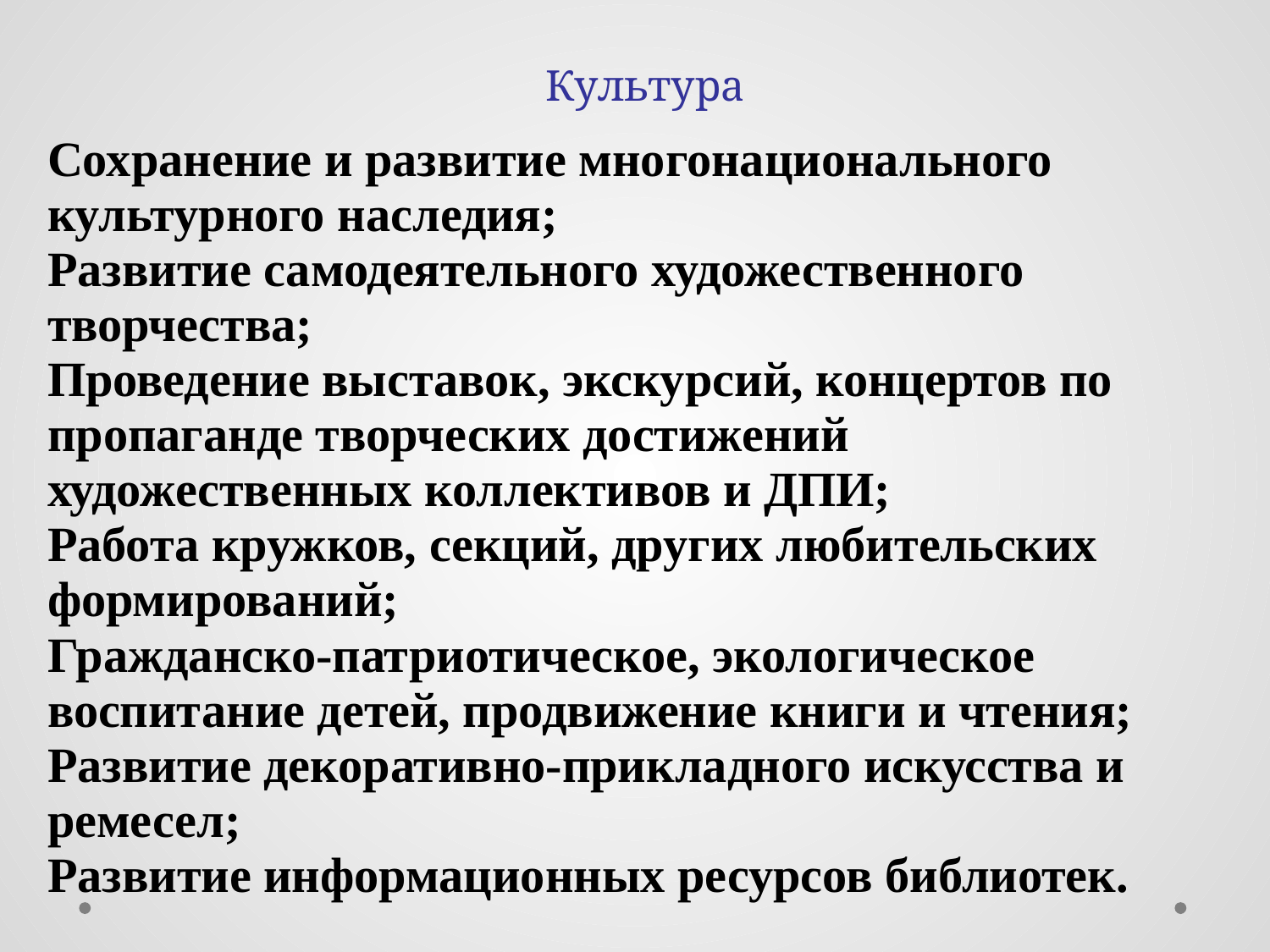

# Культура
Сохранение и развитие многонационального культурного наследия;
Развитие самодеятельного художественного творчества;
Проведение выставок, экскурсий, концертов по пропаганде творческих достижений художественных коллективов и ДПИ;
Работа кружков, секций, других любительских формирований;
Гражданско-патриотическое, экологическое воспитание детей, продвижение книги и чтения;
Развитие декоративно-прикладного искусства и ремесел;
Развитие информационных ресурсов библиотек.